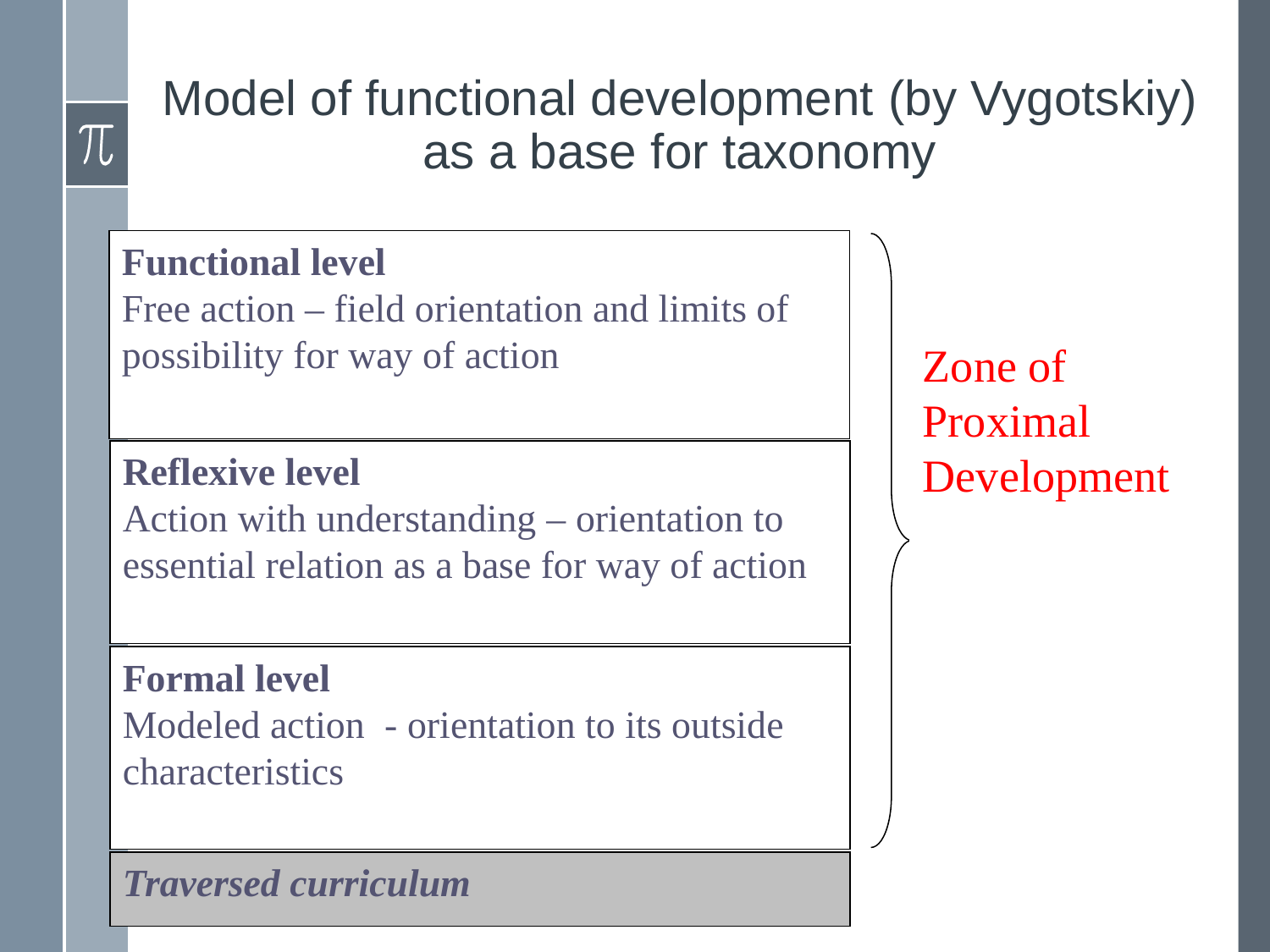

# Model of functional development (by Vygotskiy) as a base for taxonomy
Functional level
Free action – field orientation and limits of possibility for way of action

Reflexive level
Action with understanding – orientation to essential relation as a base for way of action
Formal level
Modeled action  - orientation to its outside characteristics
Traversed curriculum
Zone of Proximal Development